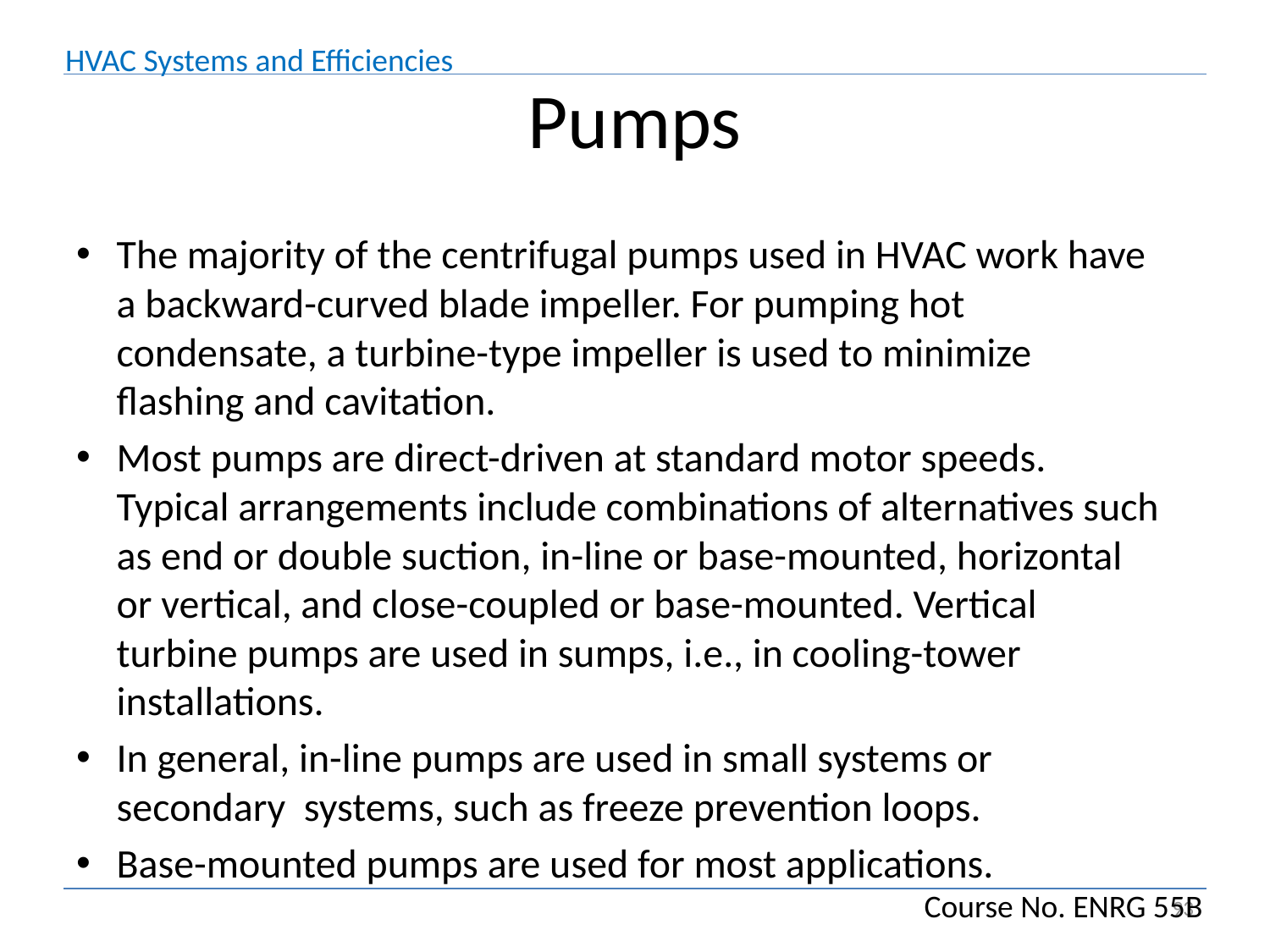

# Pumps
The majority of the centrifugal pumps used in HVAC work have a backward-curved blade impeller. For pumping hot condensate, a turbine-type impeller is used to minimize flashing and cavitation.
Most pumps are direct-driven at standard motor speeds. Typical arrangements include combinations of alternatives such as end or double suction, in-line or base-mounted, horizontal or vertical, and close-coupled or base-mounted. Vertical turbine pumps are used in sumps, i.e., in cooling-tower installations.
In general, in-line pumps are used in small systems or secondary  systems, such as freeze prevention loops.
Base-mounted pumps are used for most applications.